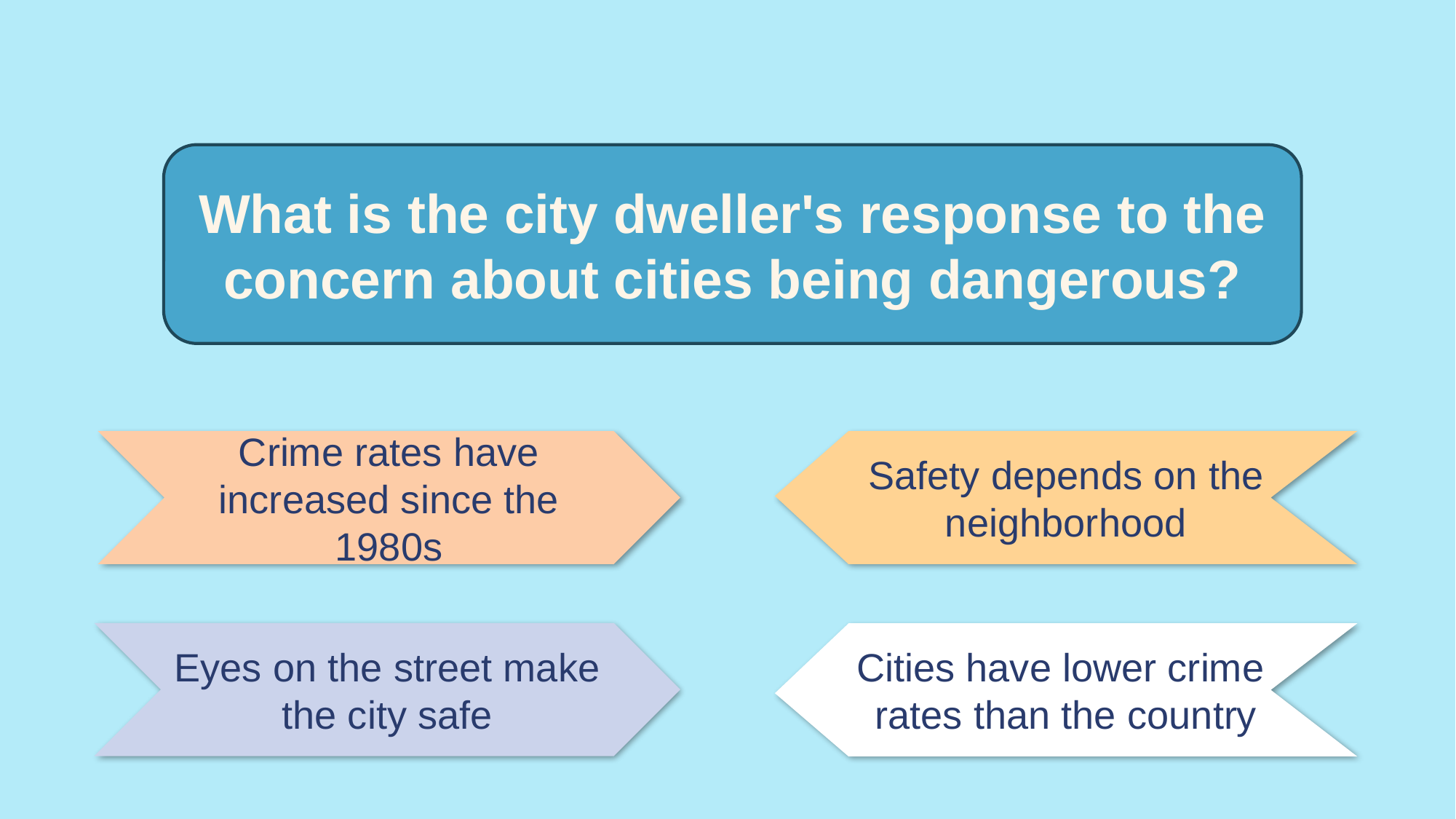

What is the city dweller's response to the concern about cities being dangerous?
Crime rates have increased since the 1980s
Safety depends on the neighborhood
Eyes on the street make the city safe
Cities have lower crime
rates than the country